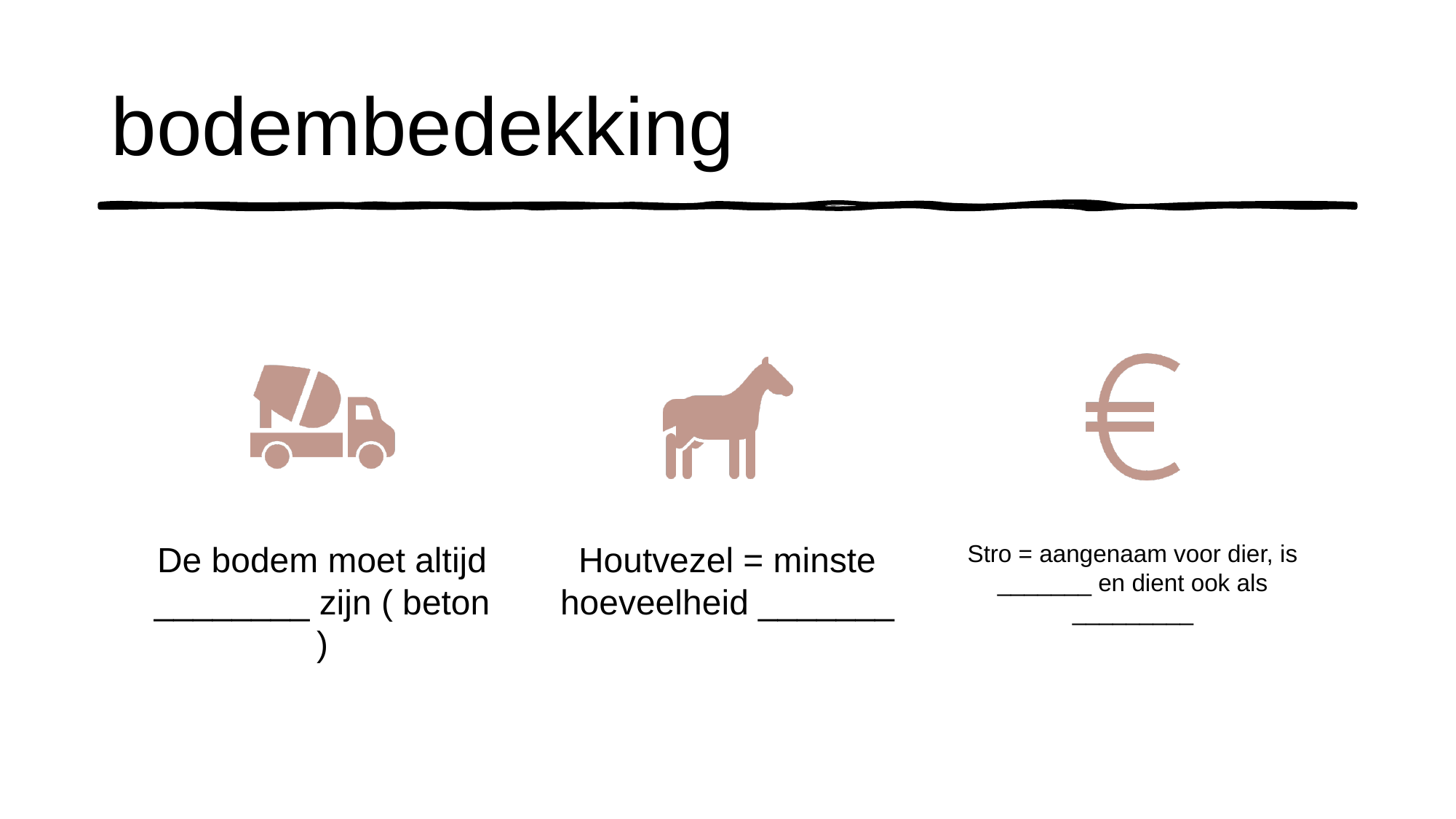

# bodembedekking
De bodem moet altijd ________ zijn ( beton )
Houtvezel = minste hoeveelheid _______
Stro = aangenaam voor dier, is _______ en dient ook als _________